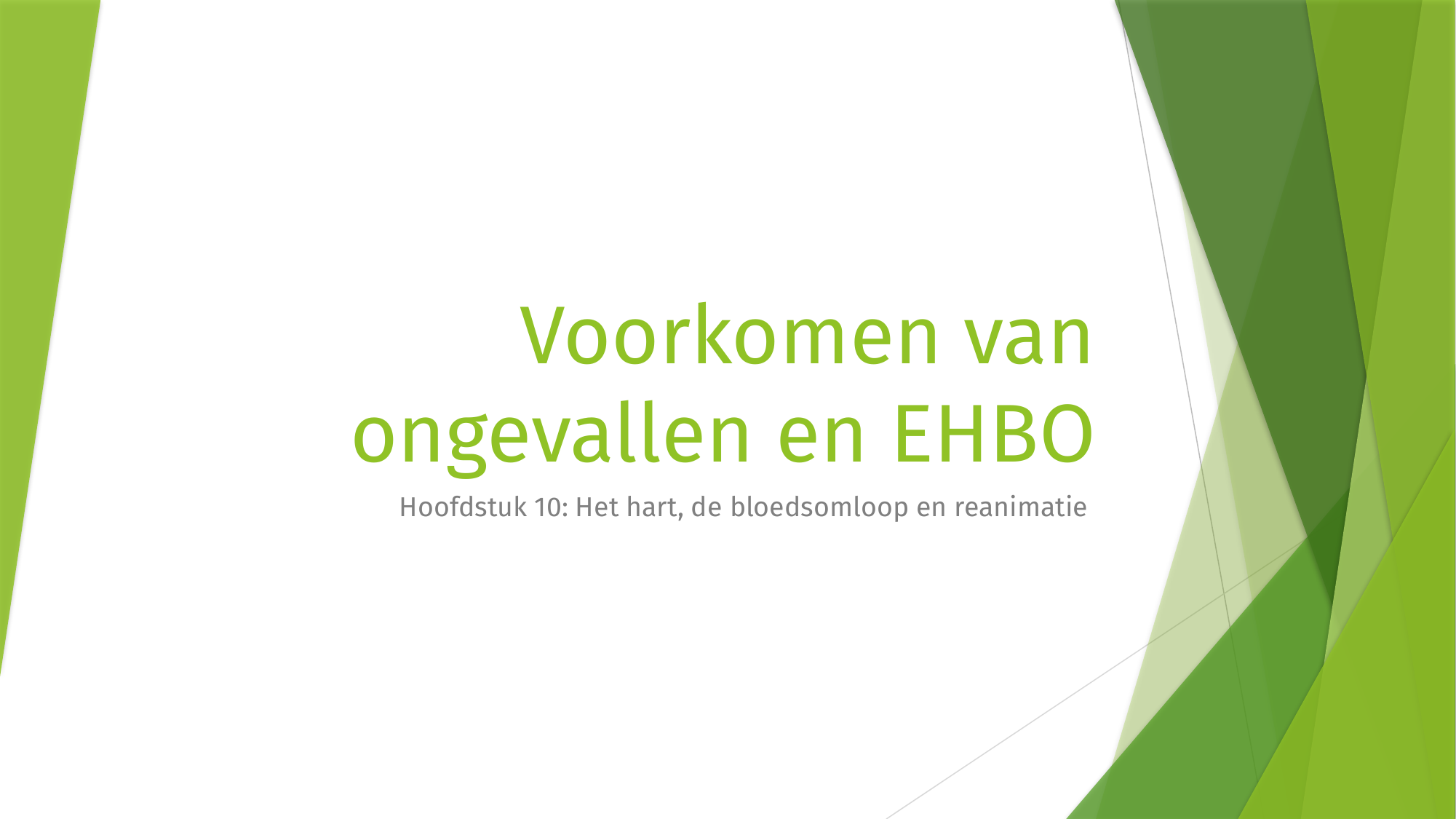

# Voorkomen van ongevallen en EHBO
Hoofdstuk 10: Het hart, de bloedsomloop en reanimatie